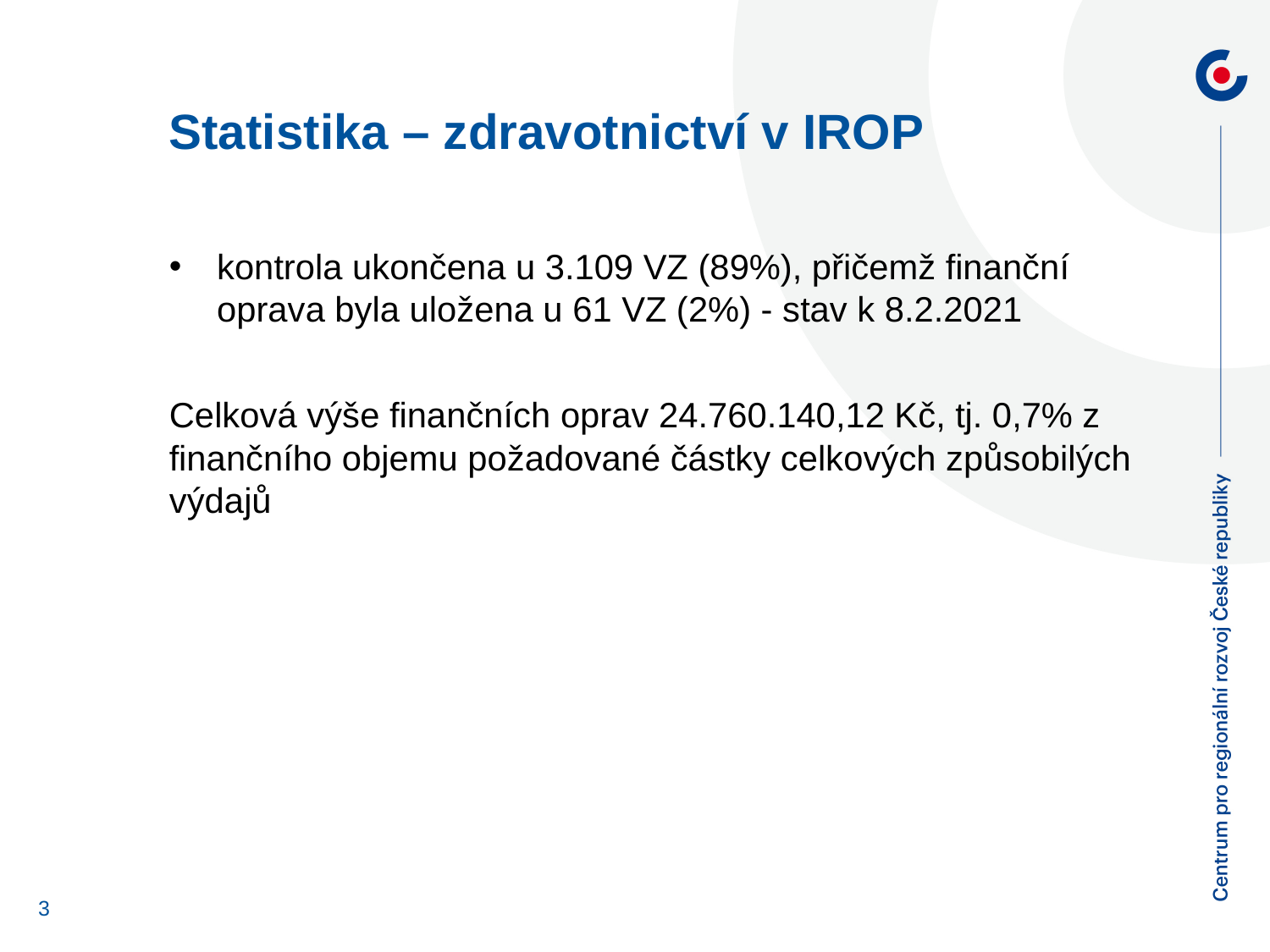

Statistika – zdravotnictví v IROP
kontrola ukončena u 3.109 VZ (89%), přičemž finanční oprava byla uložena u 61 VZ (2%) - stav k 8.2.2021

Celková výše finančních oprav 24.760.140,12 Kč, tj. 0,7% z finančního objemu požadované částky celkových způsobilých výdajů

3